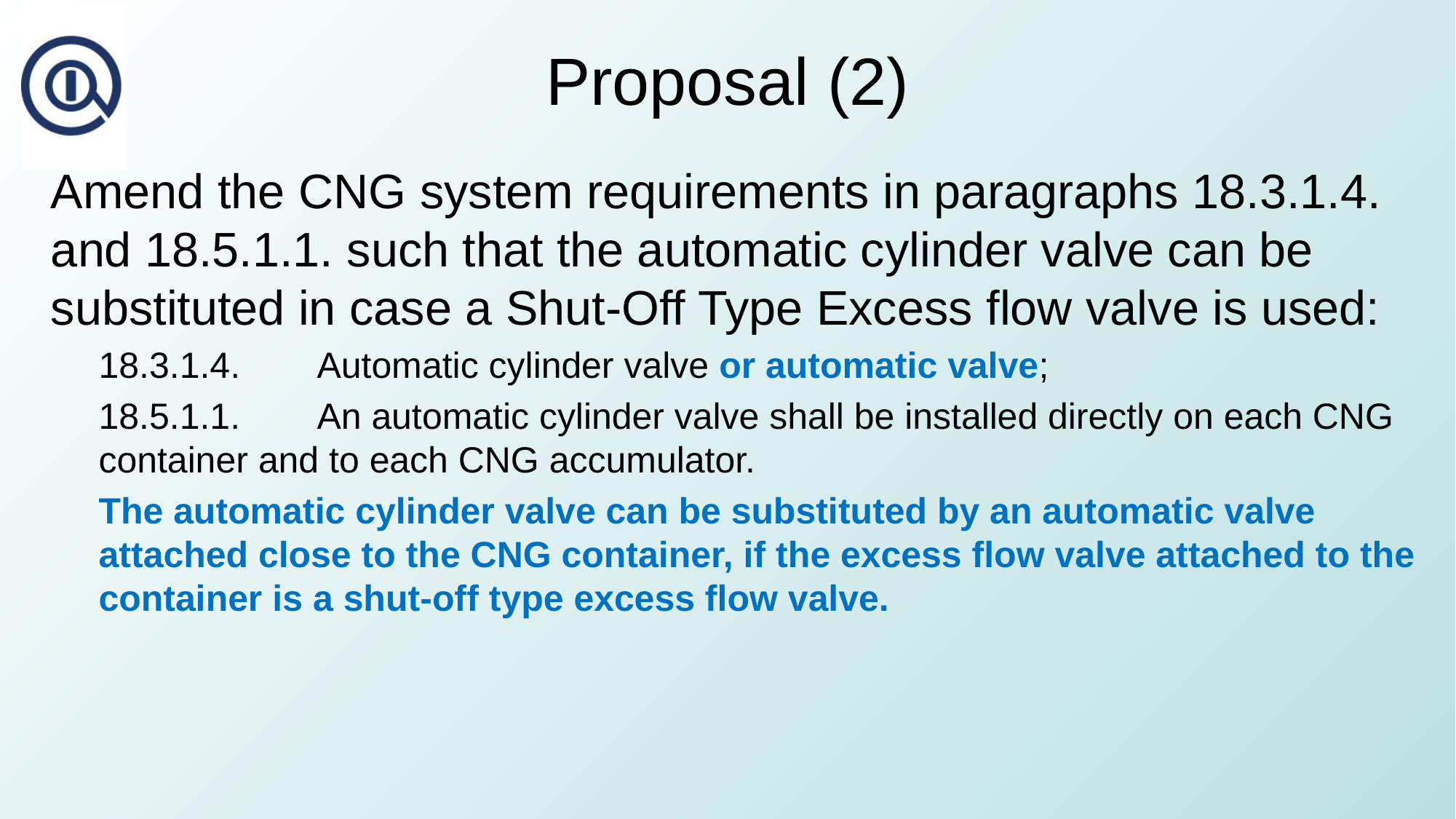

# Proposal (2)
Amend the CNG system requirements in paragraphs 18.3.1.4. and 18.5.1.1. such that the automatic cylinder valve can be substituted in case a Shut-Off Type Excess flow valve is used:
18.3.1.4.	Automatic cylinder valve or automatic valve;
18.5.1.1.	An automatic cylinder valve shall be installed directly on each CNG container and to each CNG accumulator.
The automatic cylinder valve can be substituted by an automatic valve attached close to the CNG container, if the excess flow valve attached to the container is a shut-off type excess flow valve.